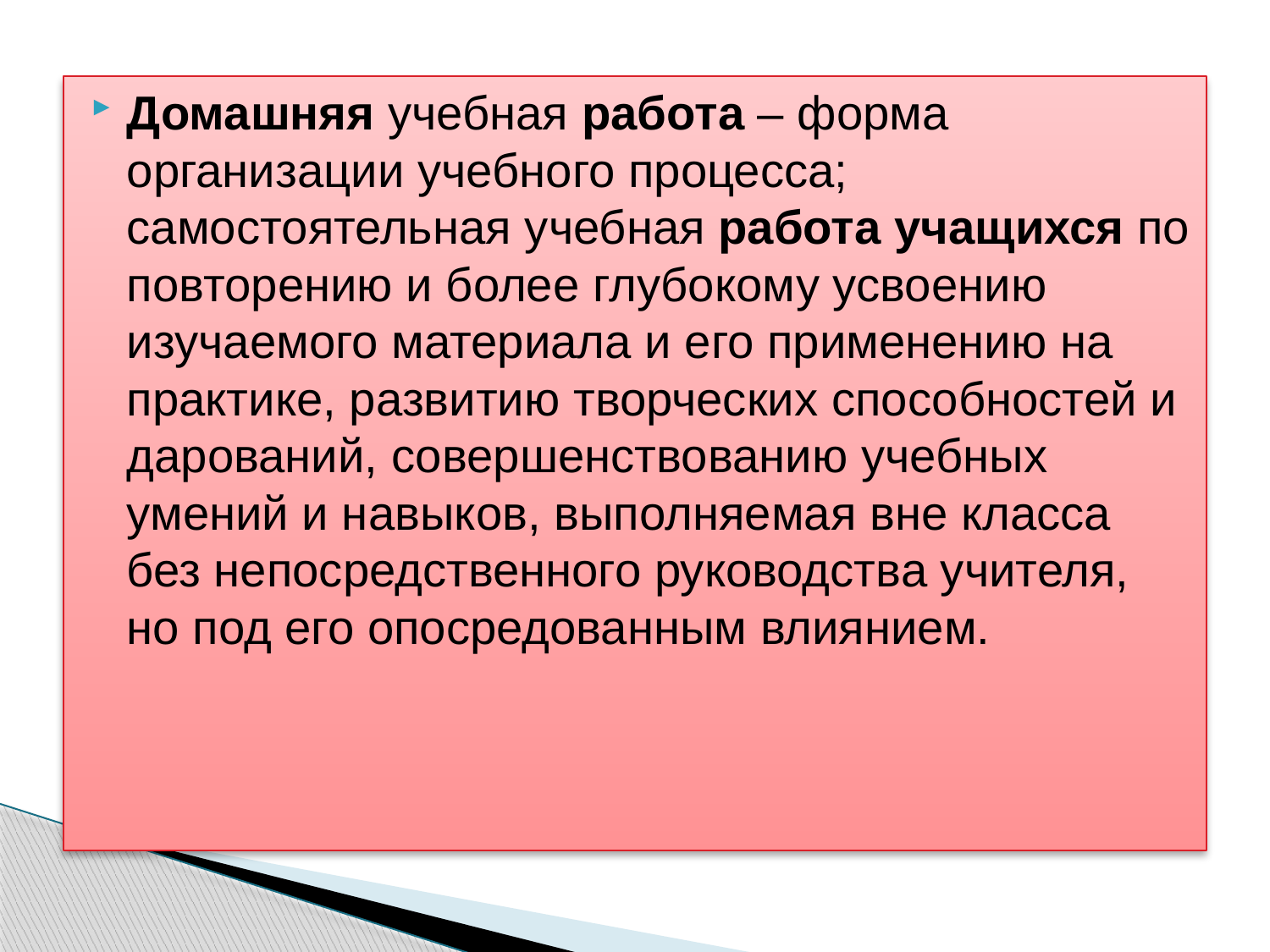

Домашняя учебная работа – форма организации учебного процесса; самостоятельная учебная работа учащихся по повторению и более глубокому усвоению изучаемого материала и его применению на практике, развитию творческих способностей и дарований, совершенствованию учебных умений и навыков, выполняемая вне класса без непосредственного руководства учителя, но под его опосредованным влиянием.